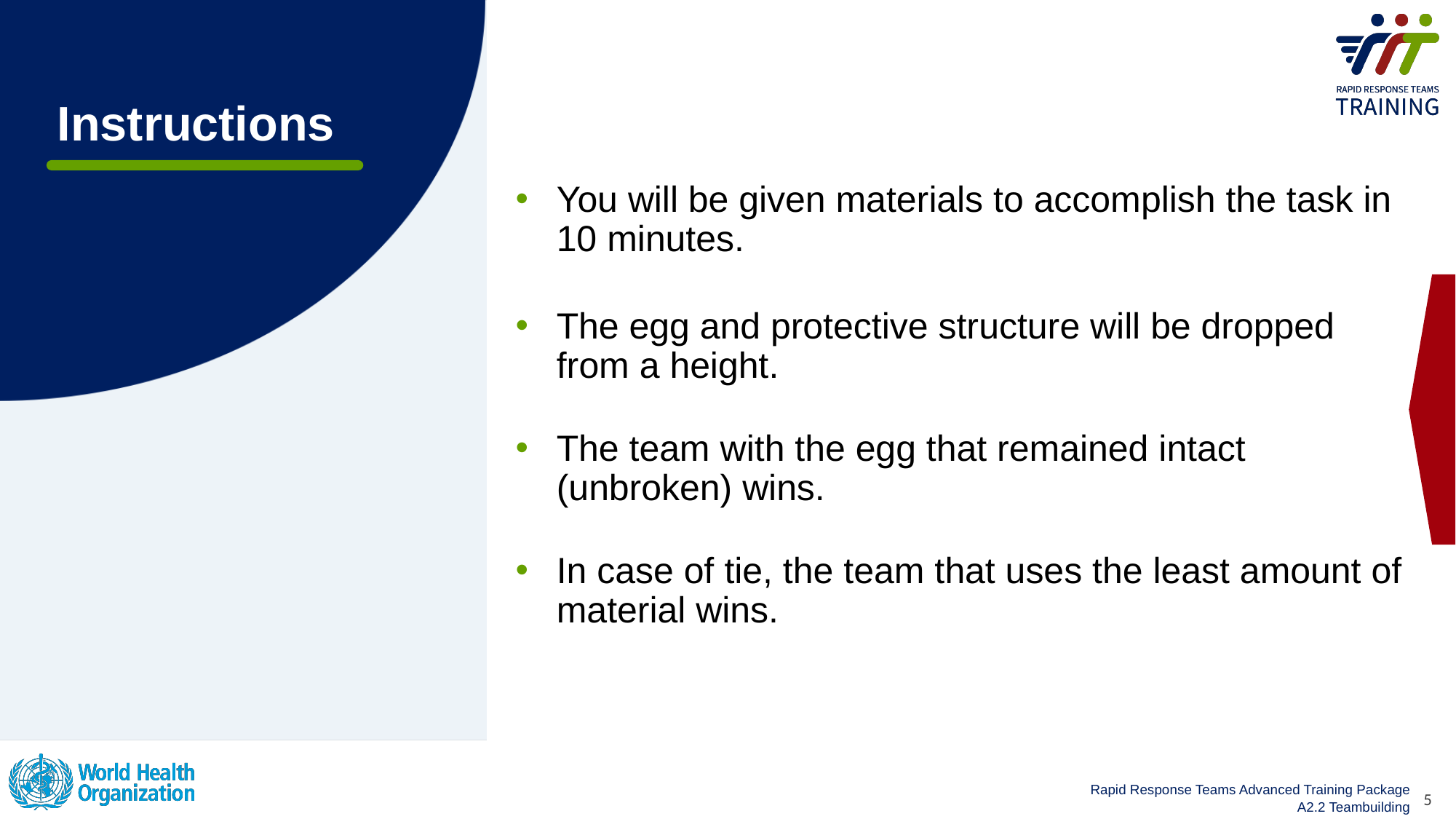

You will be given materials to accomplish the task in 10 minutes.
The egg and protective structure will be dropped from a height.
The team with the egg that remained intact (unbroken) wins.
In case of tie, the team that uses the least amount of material wins.
Instructions